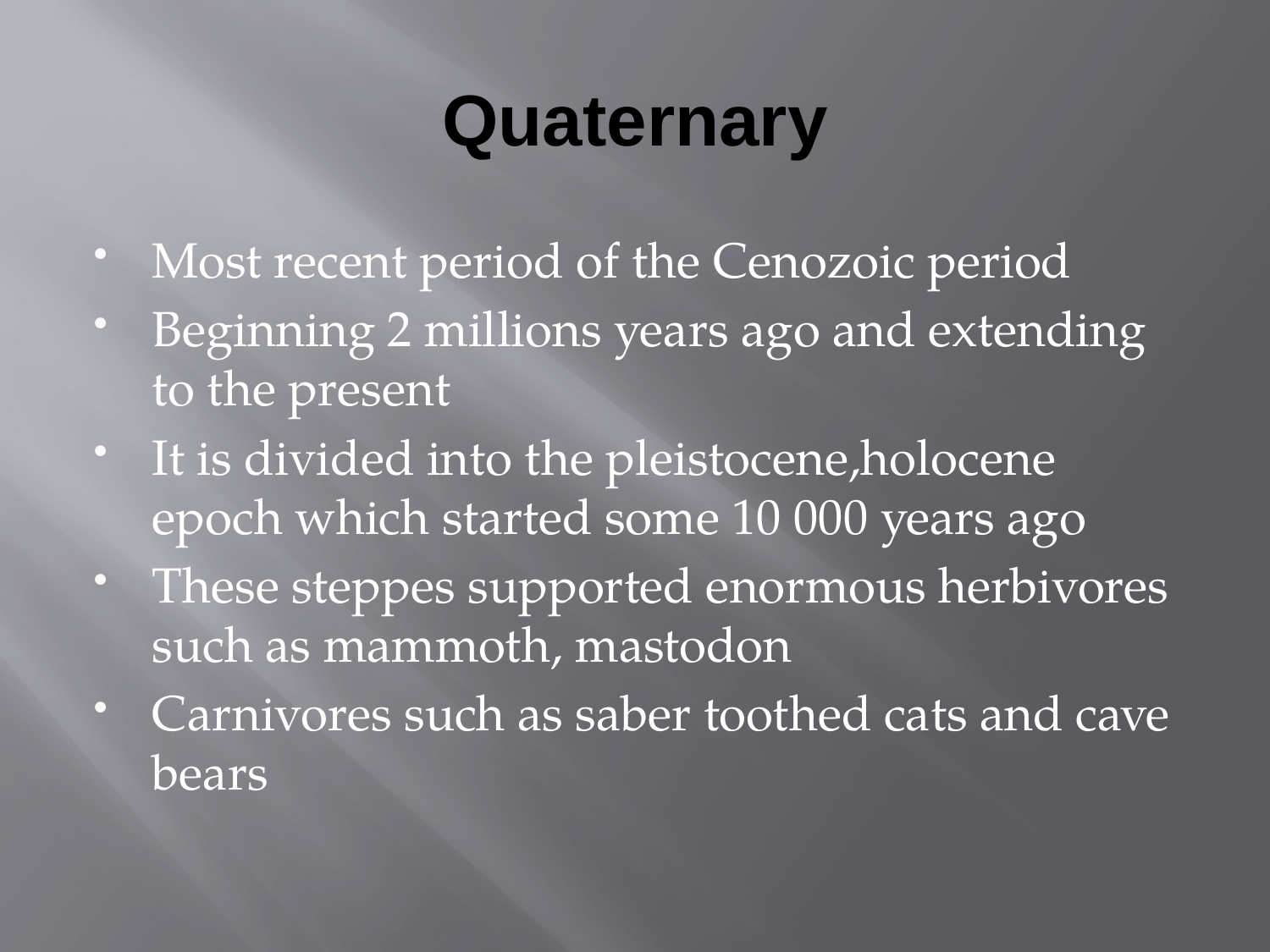

# Quaternary
Most recent period of the Cenozoic period
Beginning 2 millions years ago and extending to the present
It is divided into the pleistocene,holocene epoch which started some 10 000 years ago
These steppes supported enormous herbivores such as mammoth, mastodon
Carnivores such as saber toothed cats and cave bears